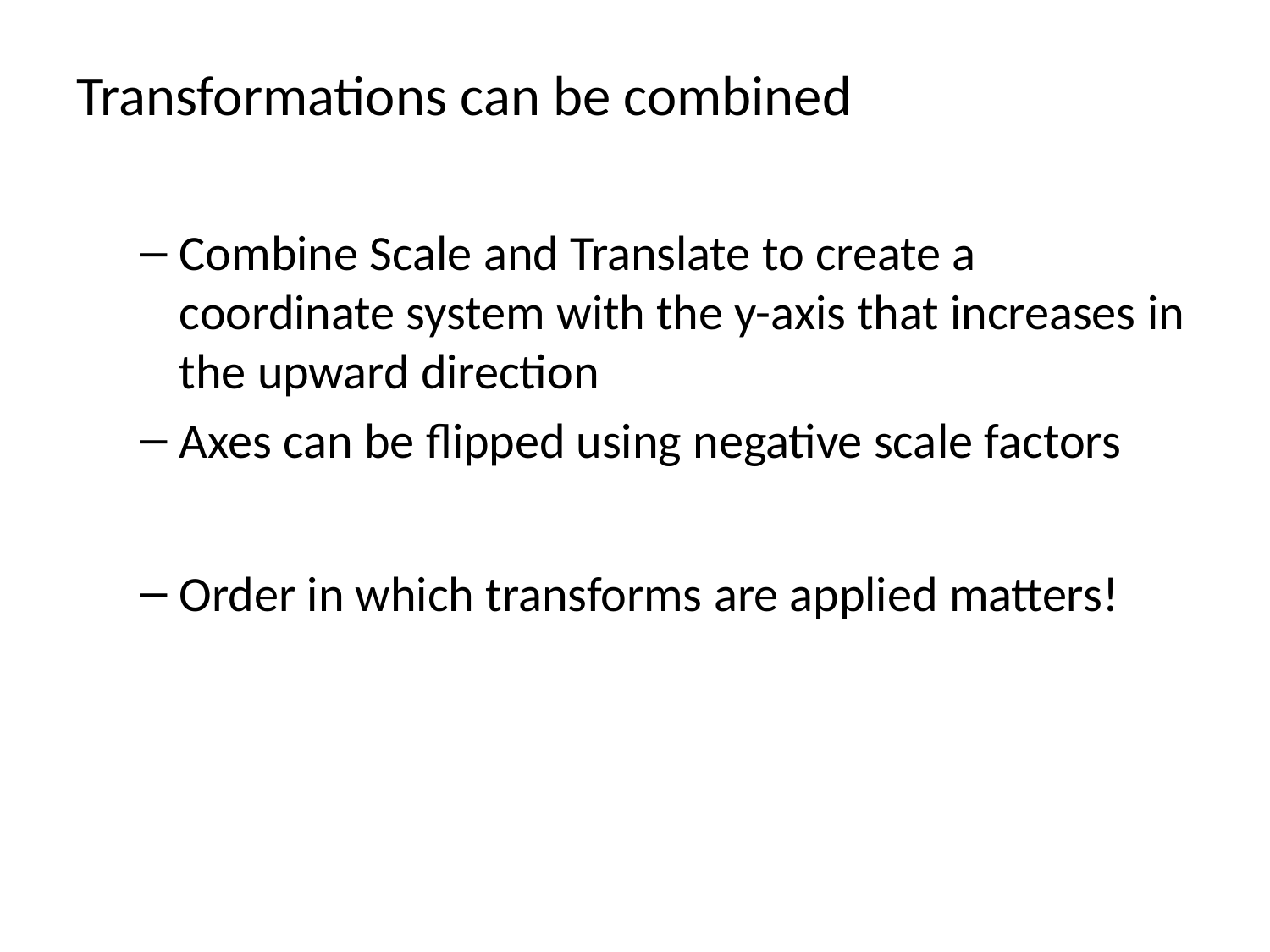

Transformations can be combined

Combine Scale and Translate to create a coordinate system with the y-axis that increases in the upward direction
Axes can be flipped using negative scale factors

Order in which transforms are applied matters!